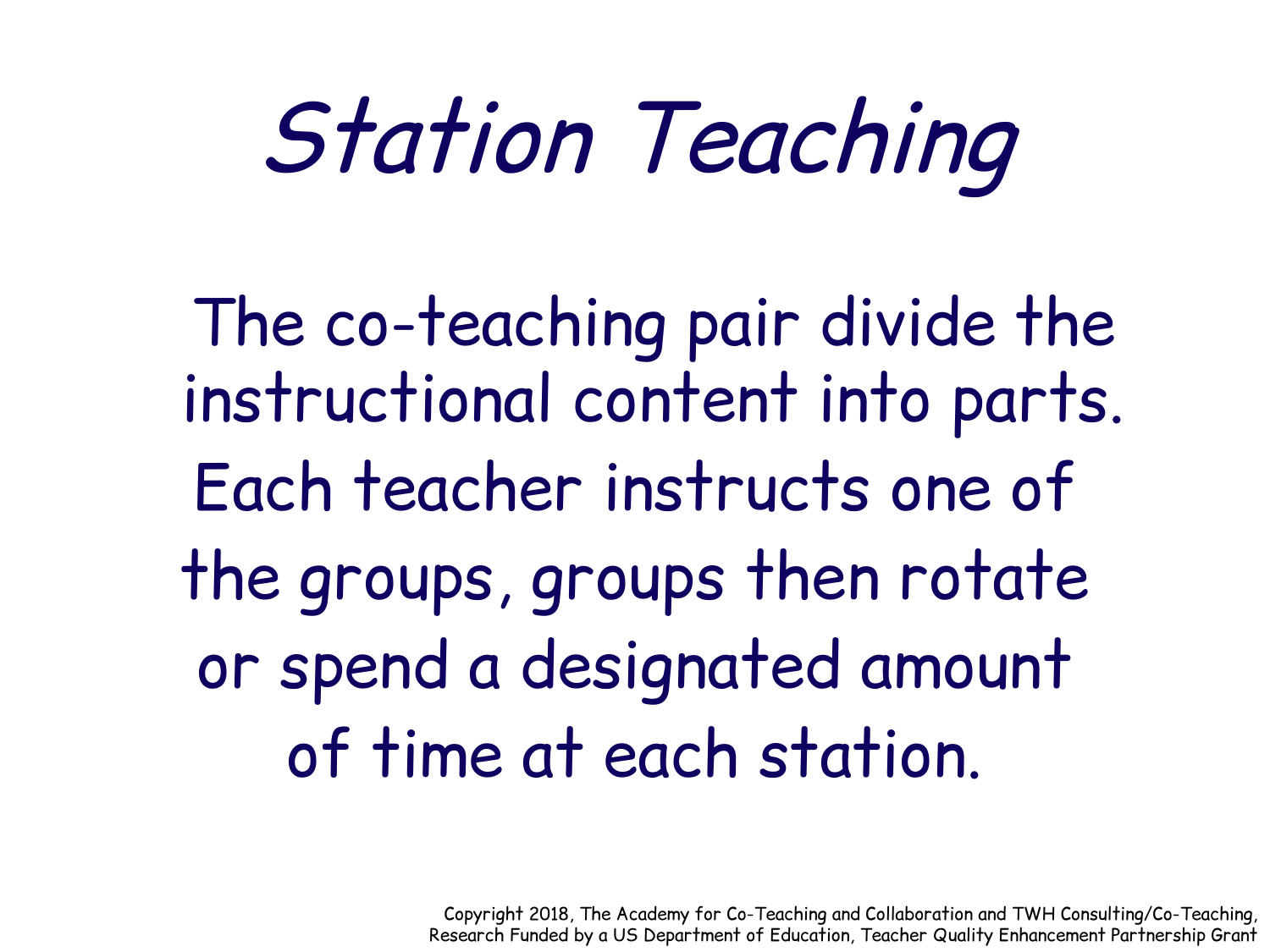

# Station Teaching
	The co-teaching pair divide the instructional content into parts.
Each teacher instructs one of
the groups, groups then rotate
or spend a designated amount
of time at each station.
Copyright 2018, The Academy for Co-Teaching and Collaboration and TWH Consulting/Co-Teaching,
Research Funded by a US Department of Education, Teacher Quality Enhancement Partnership Grant